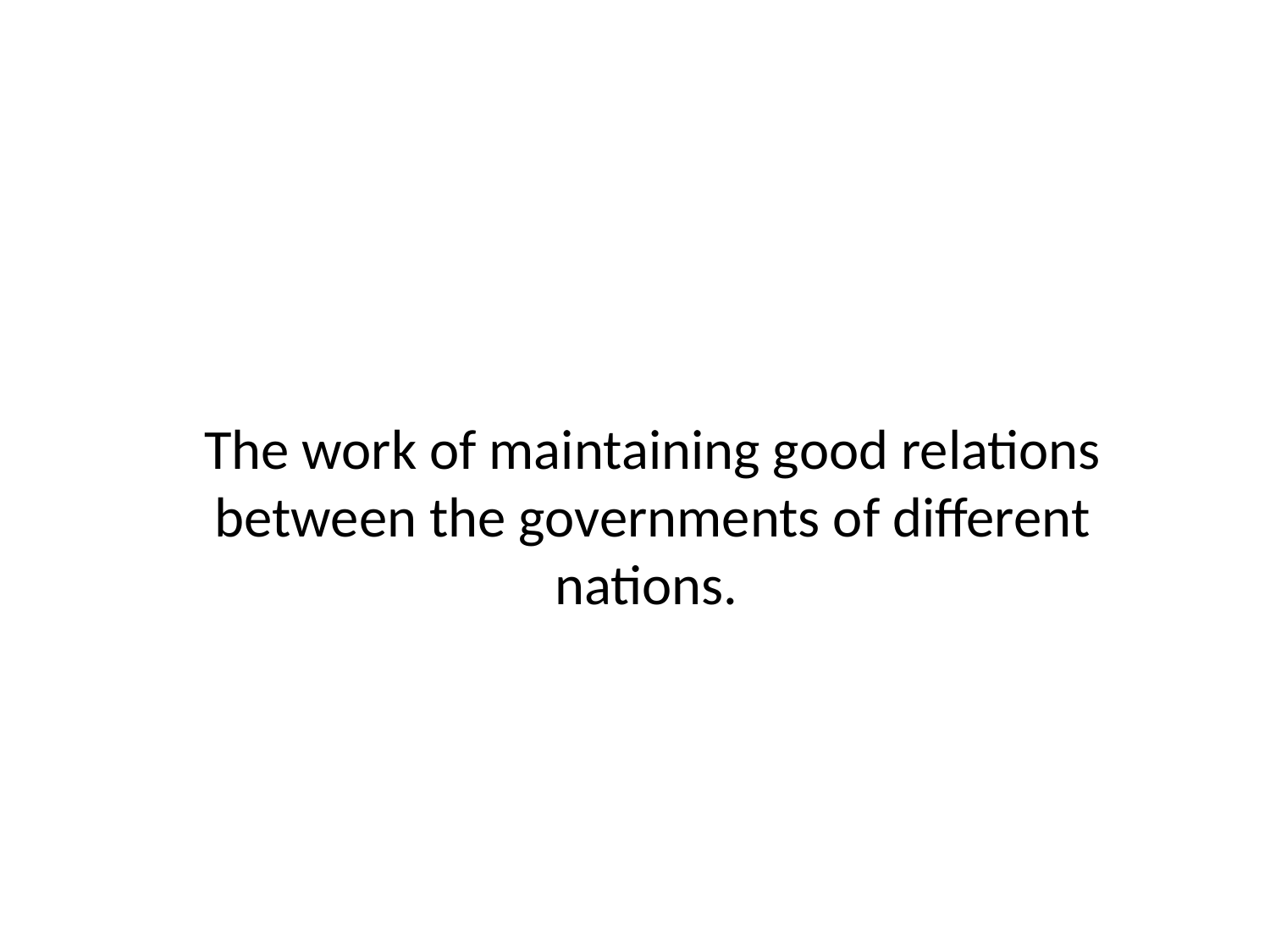

The work of maintaining good relations between the governments of different nations.